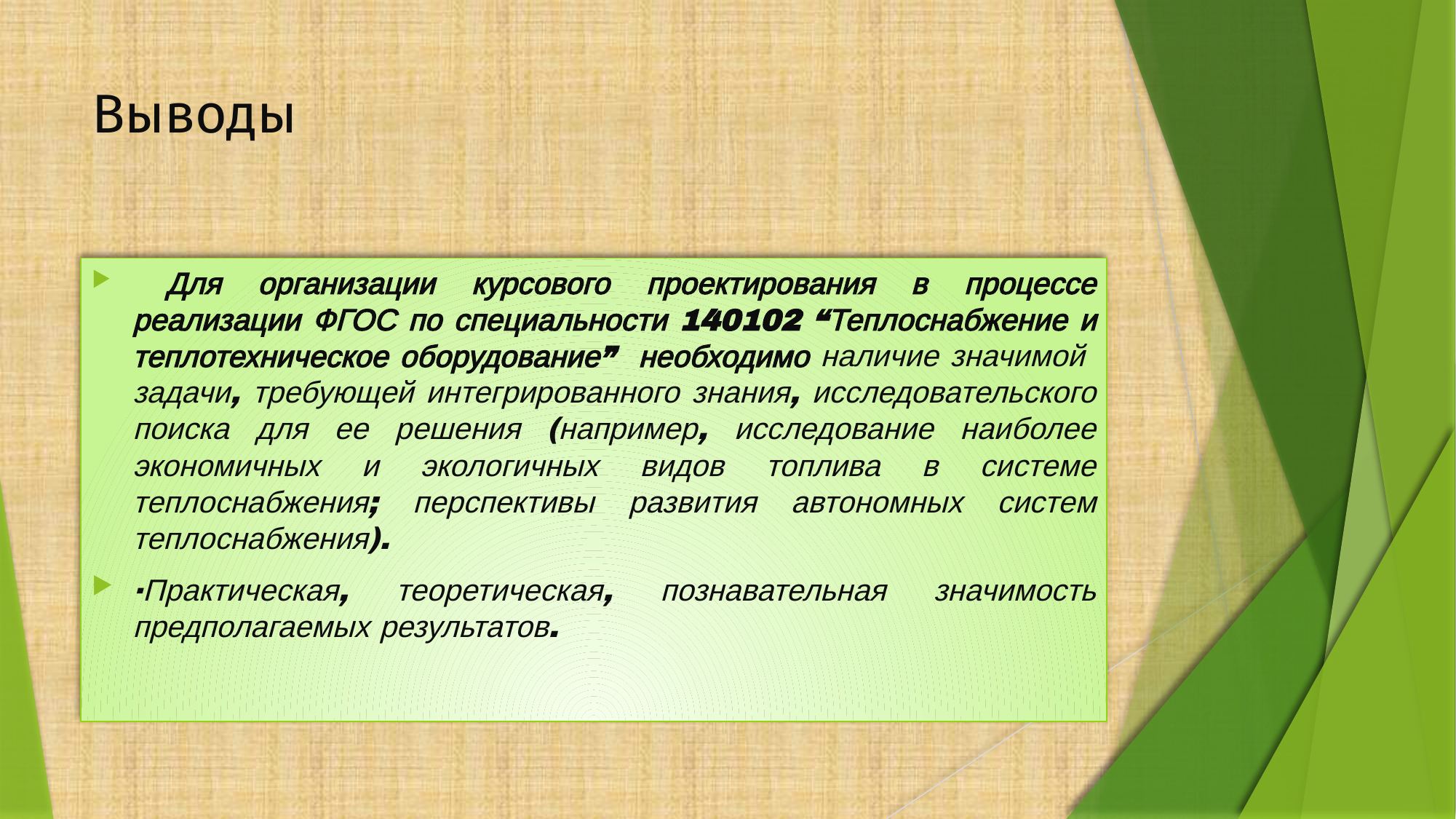

# Выводы
 Для организации курсового проектирования в процессе реализации ФГОС по специальности 140102 “Теплоснабжение и теплотехническое оборудование”  необходимо наличие значимой  задачи, требующей интегрированного знания, исследовательского поиска для ее решения (например, исследование наиболее экономичных и экологичных видов топлива в системе теплоснабжения; перспективы развития автономных систем теплоснабжения).
·Практическая, теоретическая, познавательная значимость предполагаемых результатов.